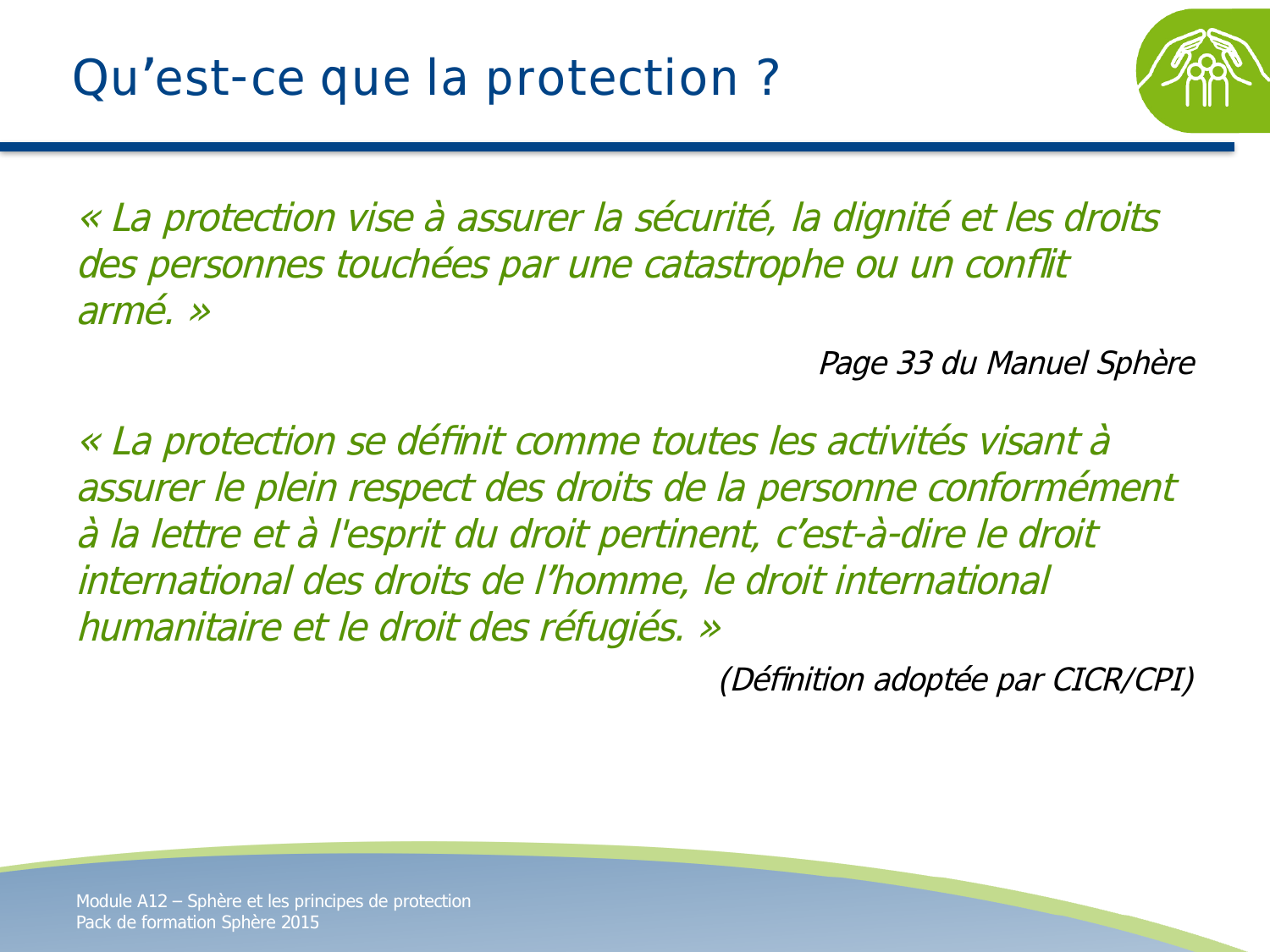

# Qu’est-ce que la protection ?
« La protection vise à assurer la sécurité, la dignité et les droits des personnes touchées par une catastrophe ou un conflit armé. »
Page 33 du Manuel Sphère
« La protection se définit comme toutes les activités visant à assurer le plein respect des droits de la personne conformément à la lettre et à l'esprit du droit pertinent, c’est-à-dire le droit international des droits de l’homme, le droit international humanitaire et le droit des réfugiés. »
(Définition adoptée par CICR/CPI)
Module A12 – Sphère et les principes de protection
Pack de formation Sphère 2015